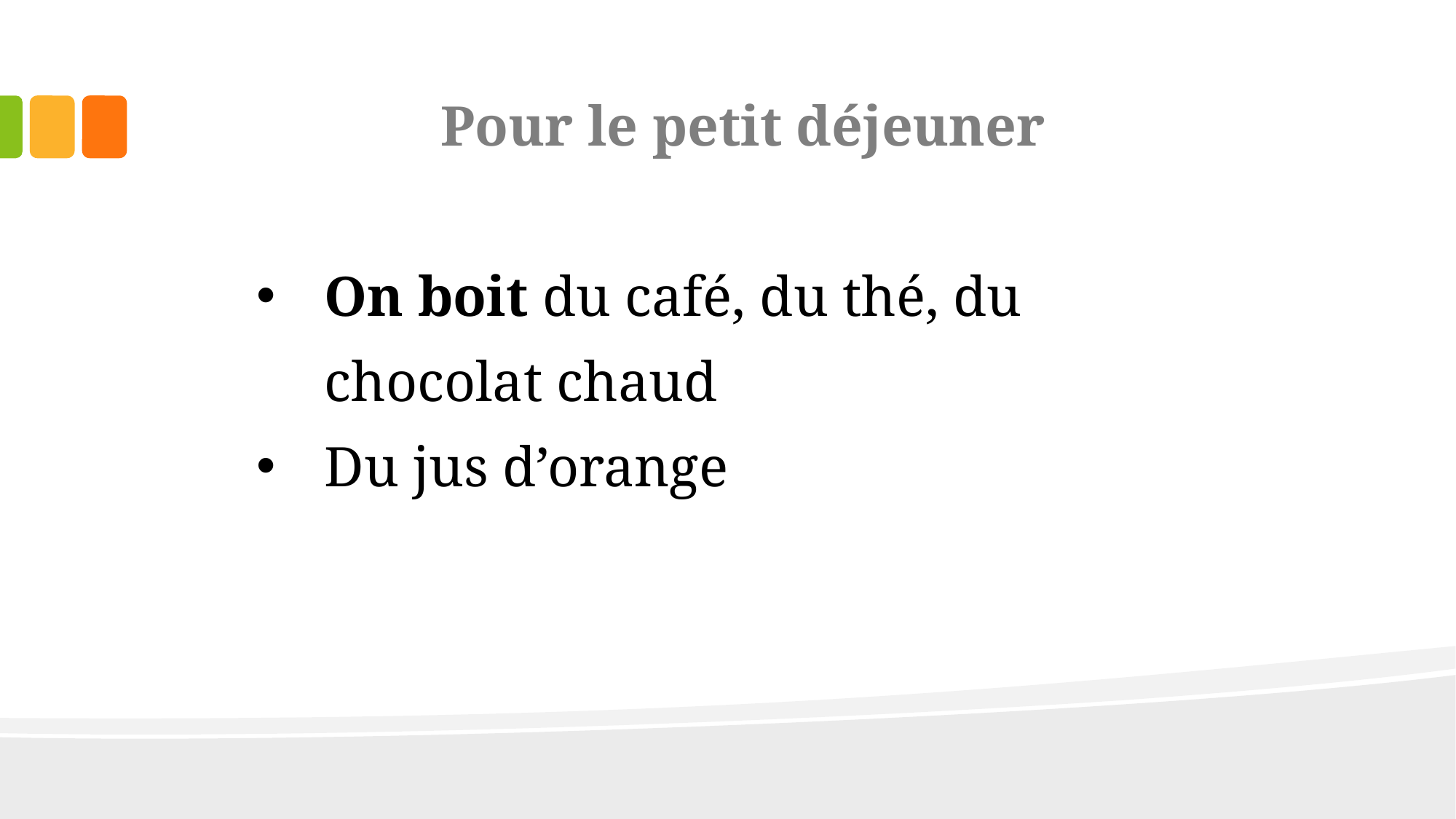

# Pour le petit déjeuner
On boit du café, du thé, du chocolat chaud
Du jus d’orange